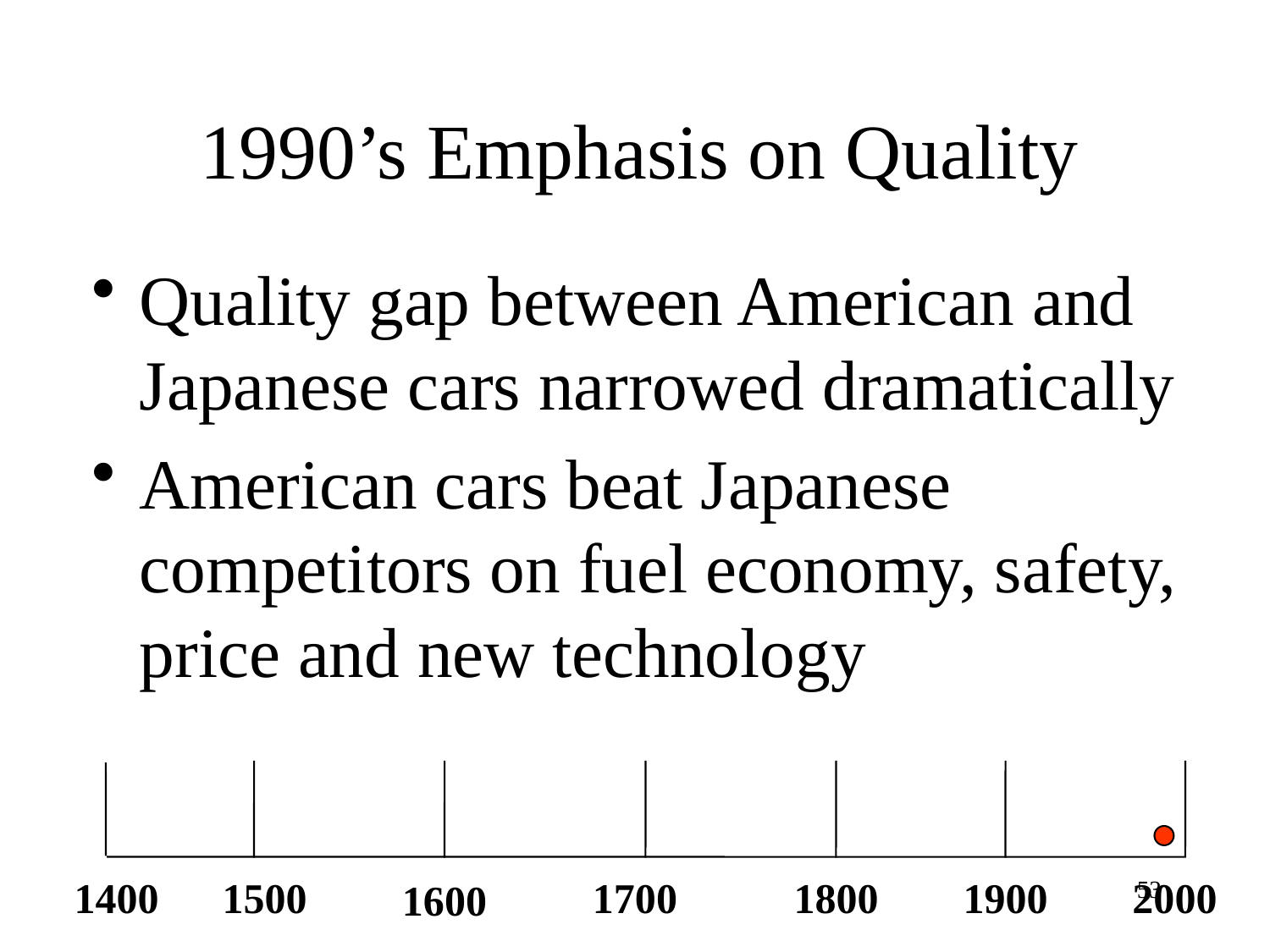

# 1990’s Emphasis on Quality
Quality gap between American and Japanese cars narrowed dramatically
American cars beat Japanese competitors on fuel economy, safety, price and new technology

1400
1500
1700
1800
1900
2000
53
1600